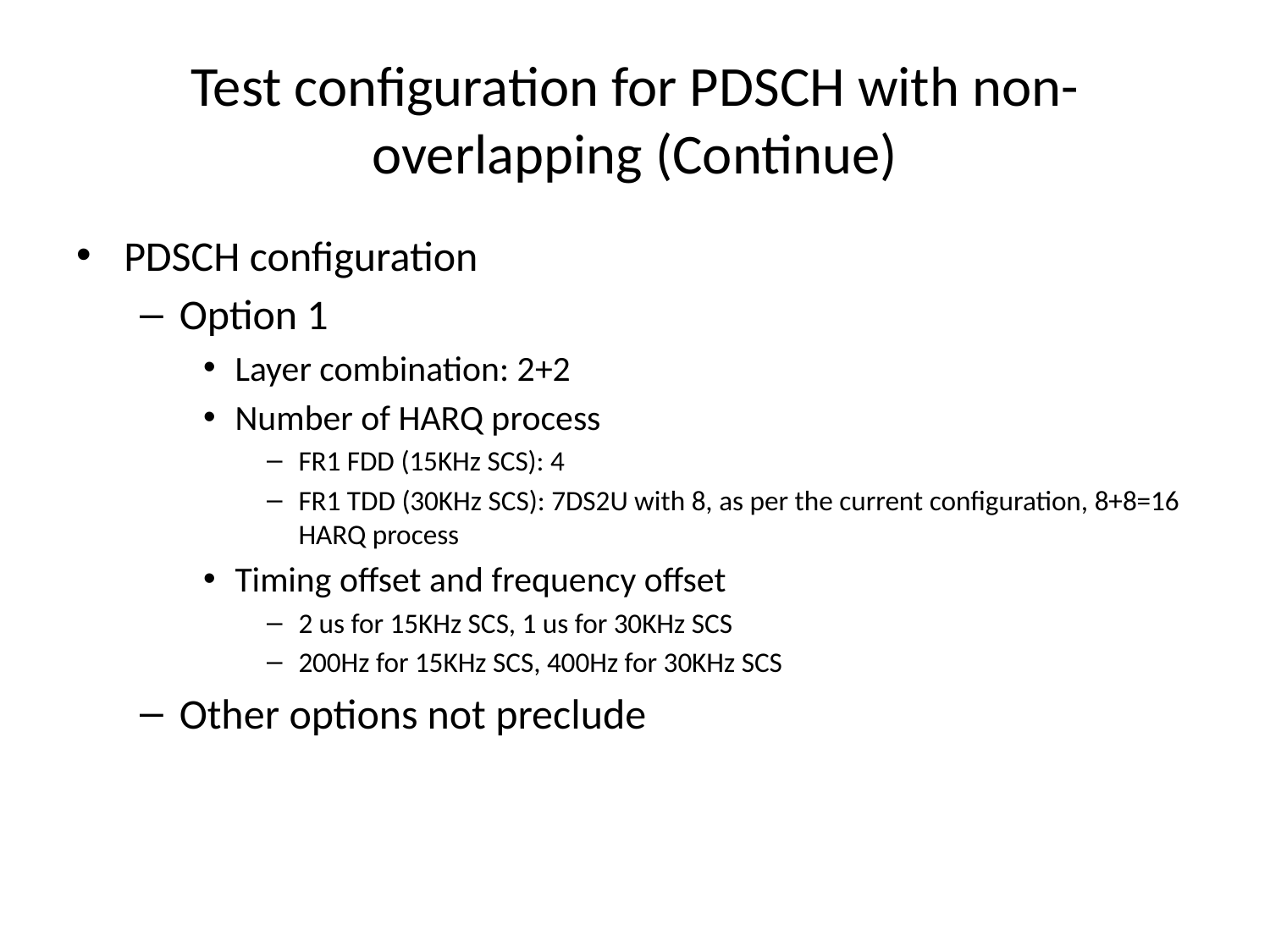

# Test configuration for PDSCH with non-overlapping (Continue)
PDSCH configuration
Option 1
Layer combination: 2+2
Number of HARQ process
FR1 FDD (15KHz SCS): 4
FR1 TDD (30KHz SCS): 7DS2U with 8, as per the current configuration, 8+8=16 HARQ process
Timing offset and frequency offset
2 us for 15KHz SCS, 1 us for 30KHz SCS
200Hz for 15KHz SCS, 400Hz for 30KHz SCS
Other options not preclude